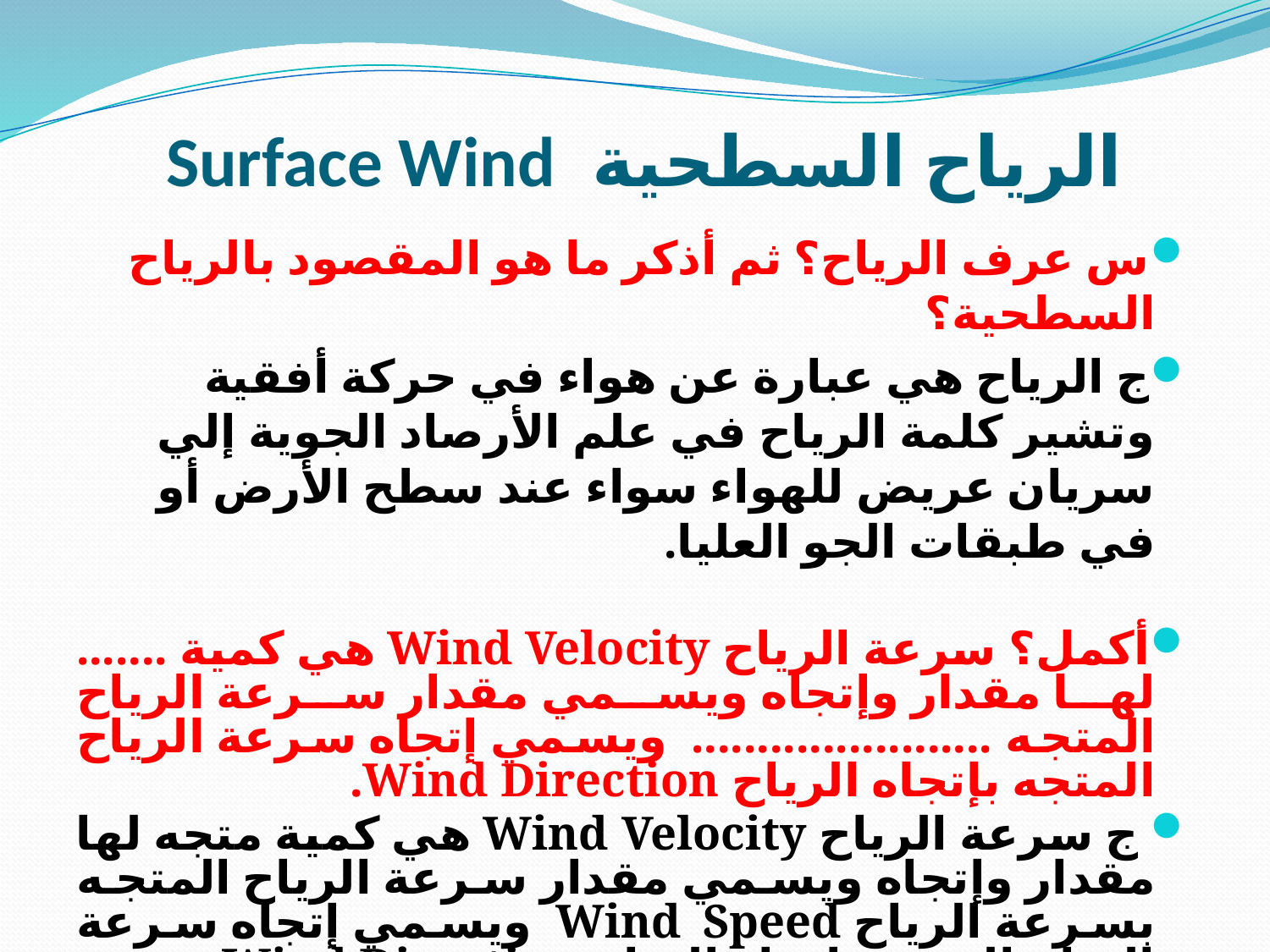

# الرياح السطحية  Surface Wind
س عرف الرياح؟ ثم أذكر ما هو المقصود بالرياح السطحية؟
ج الرياح هي عبارة عن هواء في حركة أفقية وتشير كلمة الرياح في علم الأرصاد الجوية إلي سريان عريض للهواء سواء عند سطح الأرض أو في طبقات الجو العليا.

أكمل؟ سرعة الرياح Wind Velocity هي كمية ....... لها مقدار وإتجاه ويسمي مقدار سرعة الرياح المتجه .......................  ويسمي إتجاه سرعة الرياح المتجه بإتجاه الرياح Wind Direction.
 ج سرعة الرياح Wind Velocity هي كمية متجه لها مقدار وإتجاه ويسمي مقدار سرعة الرياح المتجه بسرعة الرياح Wind Speed  ويسمي إتجاه سرعة الرياح المتجه بإتجاه الرياح Wind Direction.